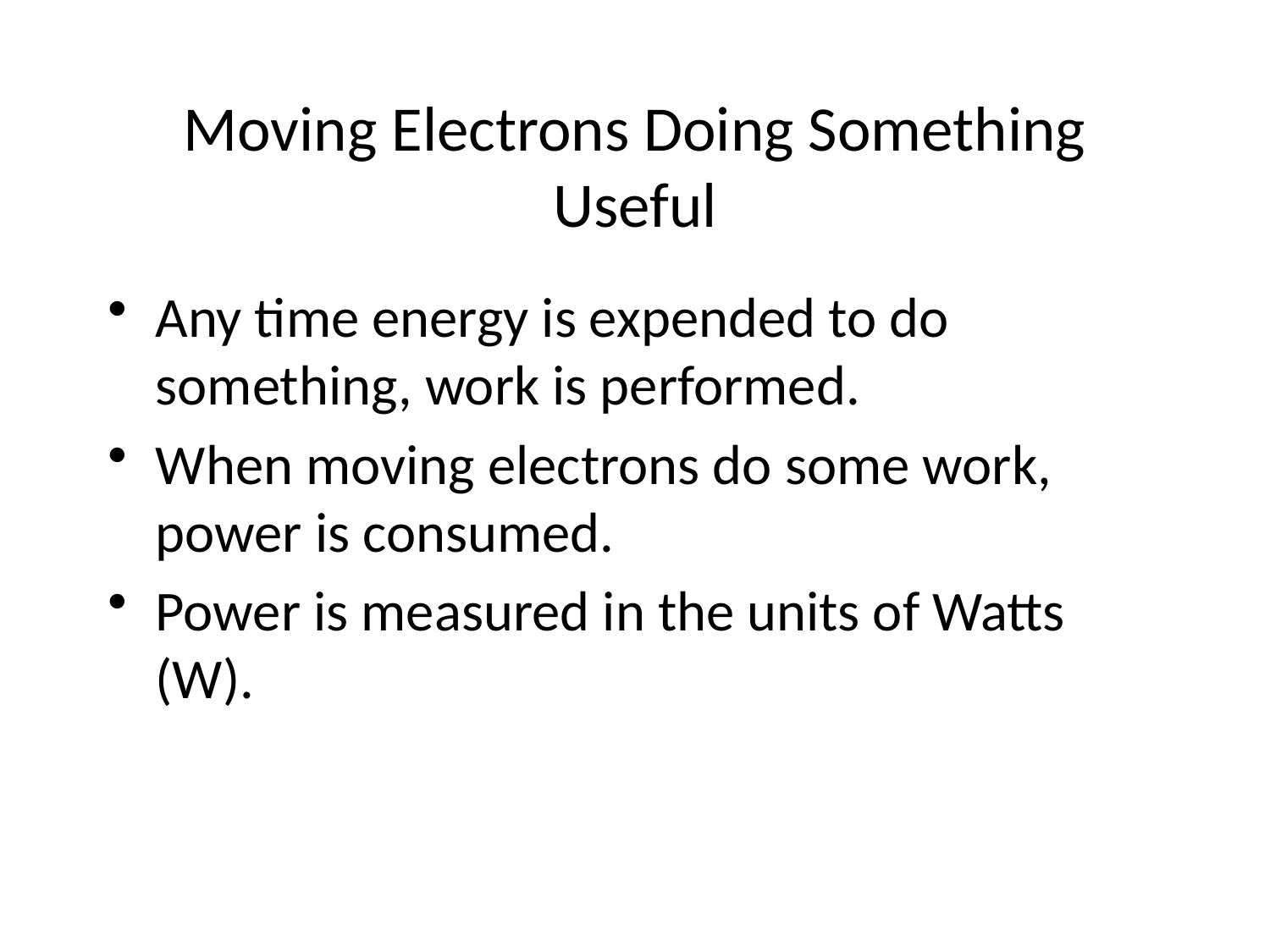

Moving Electrons Doing Something Useful
Any time energy is expended to do something, work is performed.
When moving electrons do some work, power is consumed.
Power is measured in the units of Watts (W).